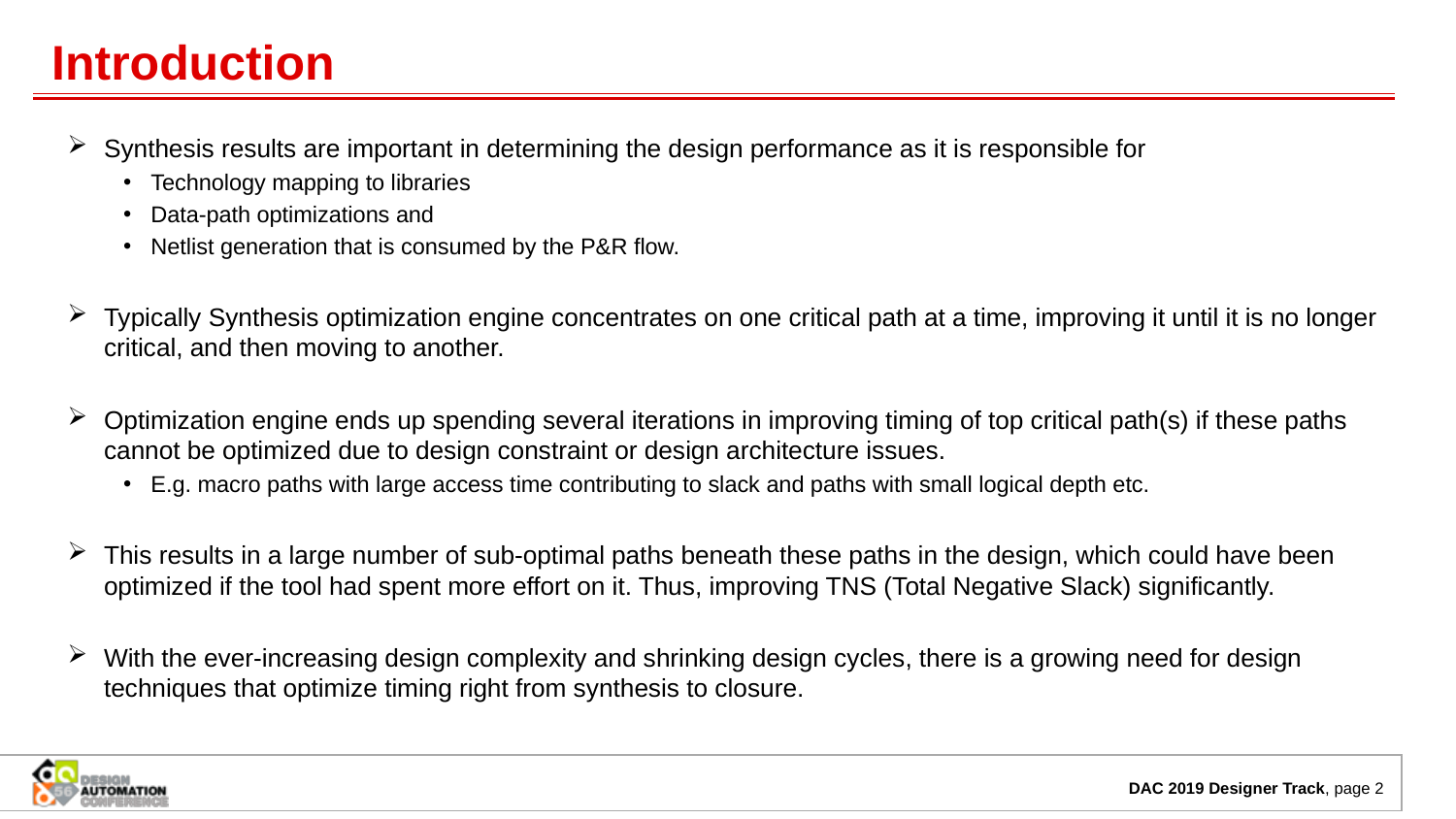

# Introduction
Synthesis results are important in determining the design performance as it is responsible for
Technology mapping to libraries
Data-path optimizations and
Netlist generation that is consumed by the P&R flow.

Typically Synthesis optimization engine concentrates on one critical path at a time, improving it until it is no longer critical, and then moving to another.

Optimization engine ends up spending several iterations in improving timing of top critical path(s) if these paths cannot be optimized due to design constraint or design architecture issues.
E.g. macro paths with large access time contributing to slack and paths with small logical depth etc.

This results in a large number of sub-optimal paths beneath these paths in the design, which could have been optimized if the tool had spent more effort on it. Thus, improving TNS (Total Negative Slack) significantly.

With the ever-increasing design complexity and shrinking design cycles, there is a growing need for design techniques that optimize timing right from synthesis to closure.